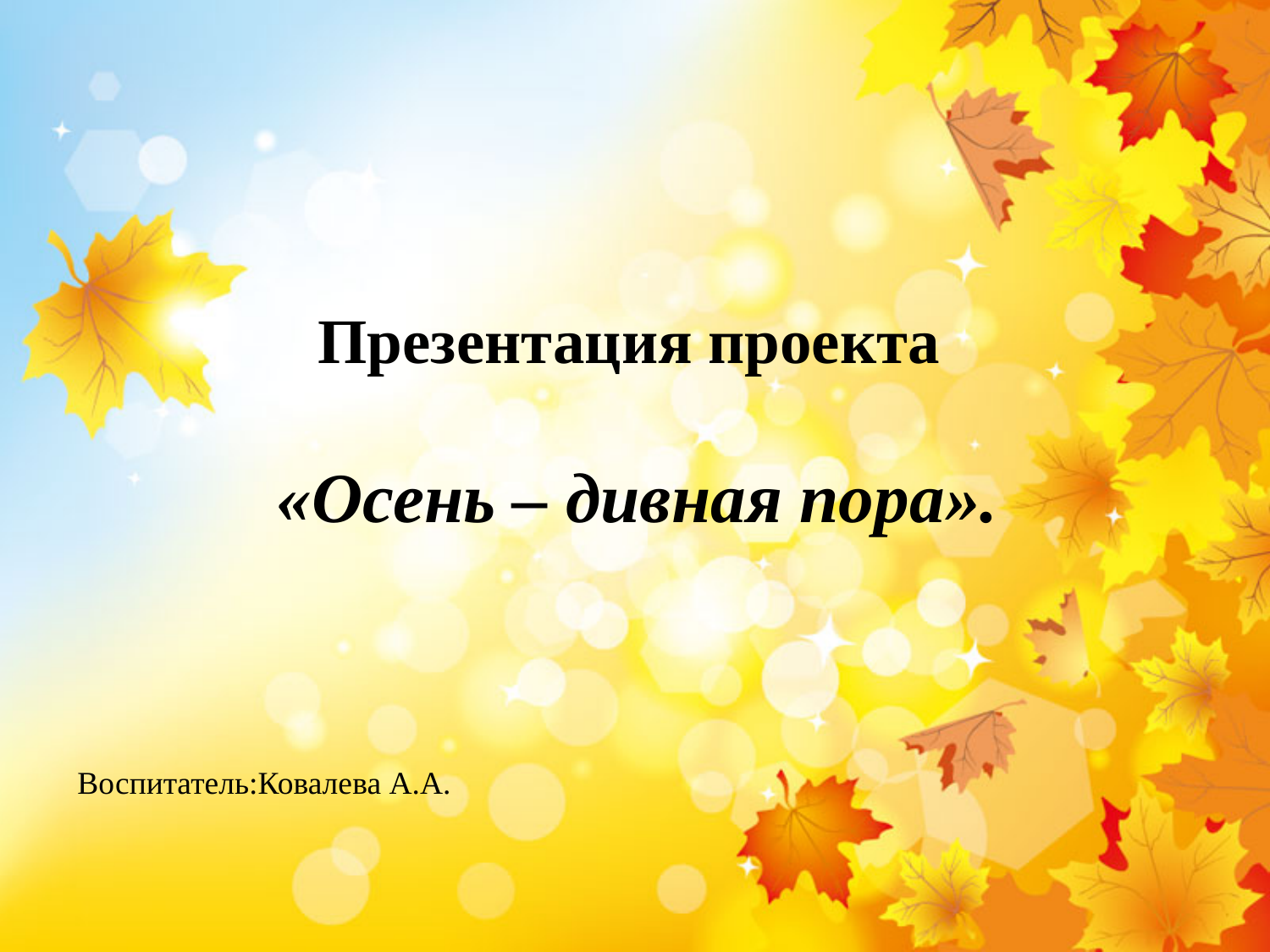

Презентация проекта

«Осень – дивная пора».
Воспитатель:Ковалева А.А.